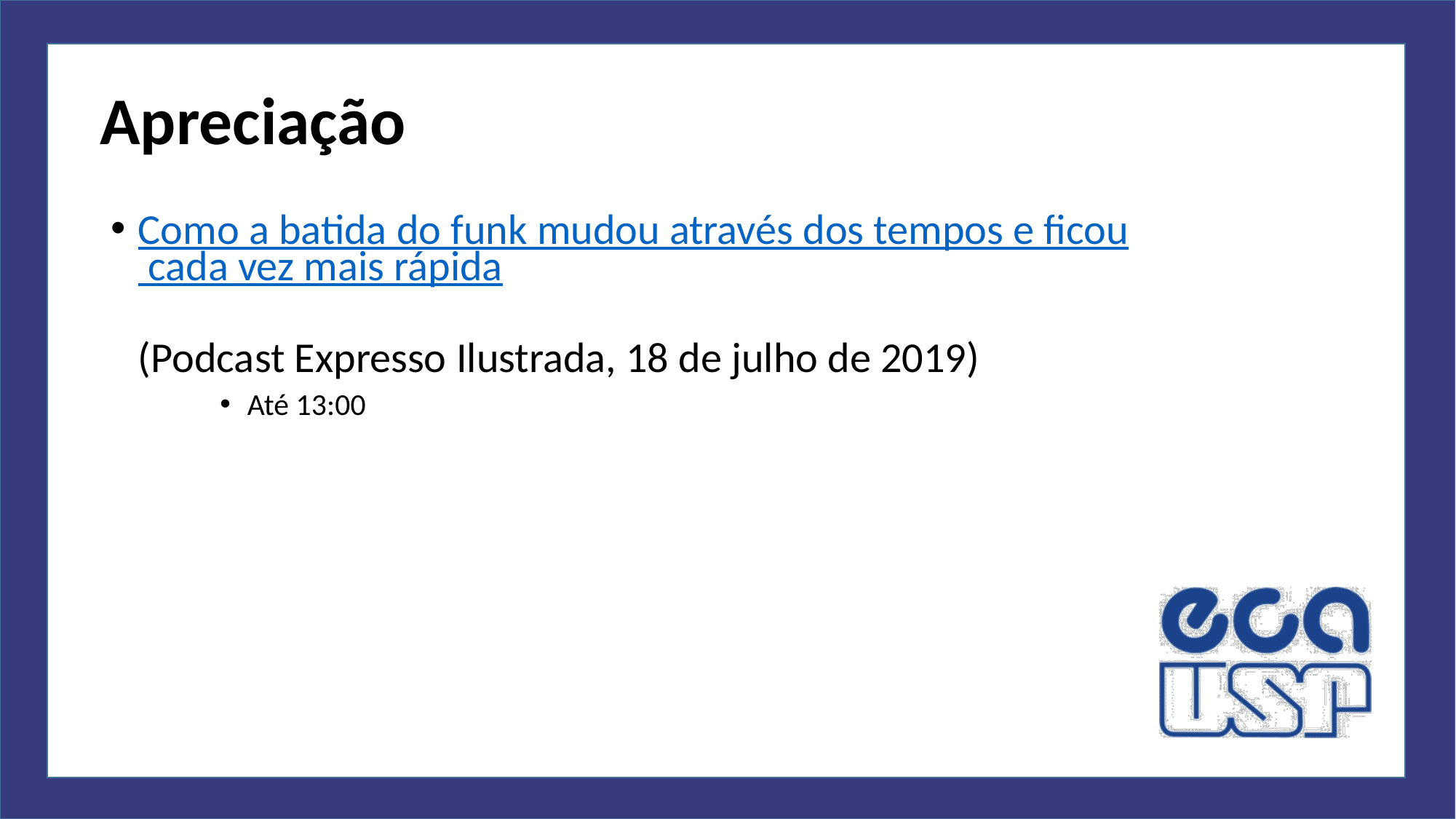

# Apreciação
Como a batida do funk mudou através dos tempos e ficou cada vez mais rápida
(Podcast Expresso Ilustrada, 18 de julho de 2019)
Até 13:00